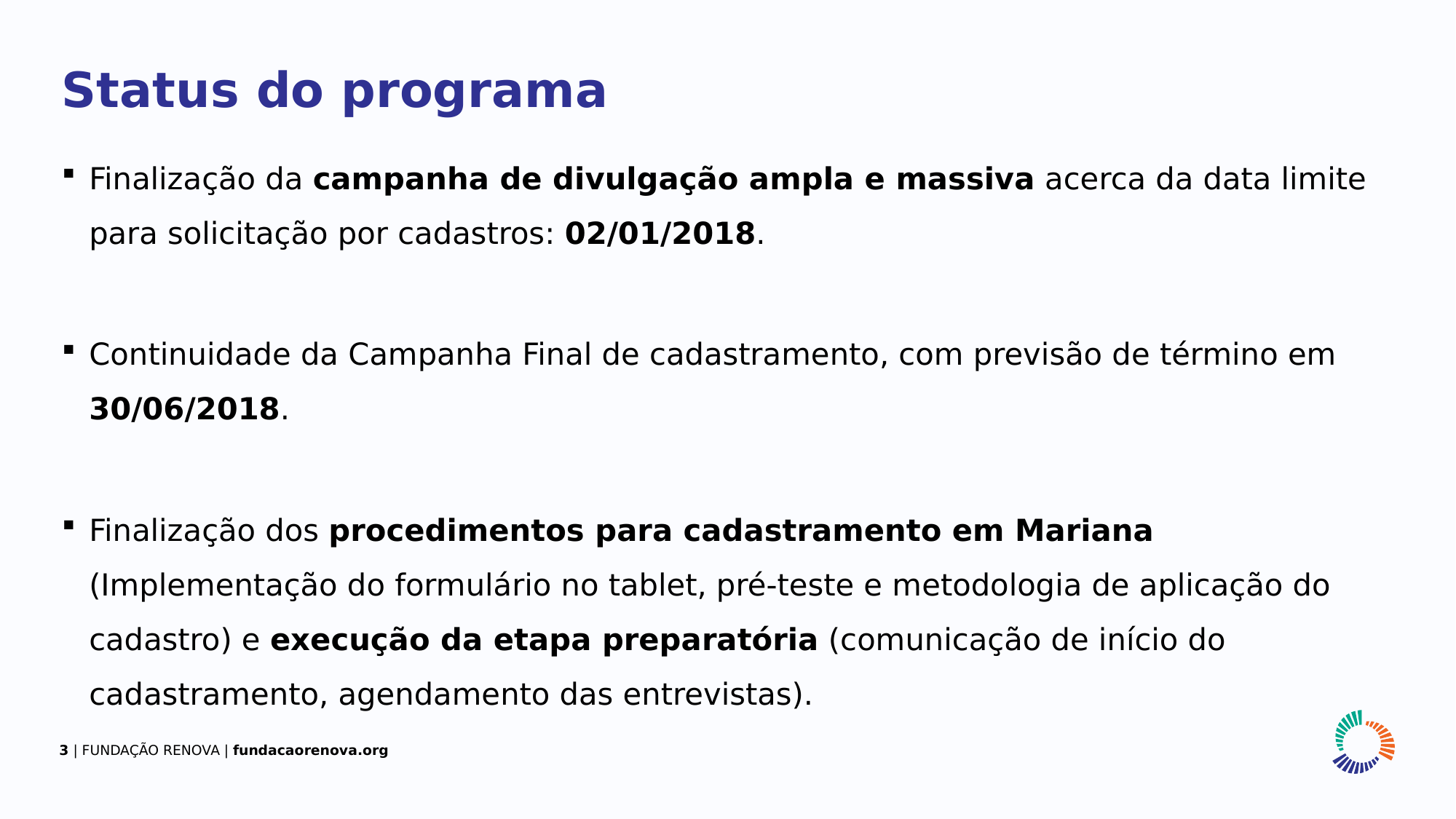

Status do programa
Finalização da campanha de divulgação ampla e massiva acerca da data limite para solicitação por cadastros: 02/01/2018.

Continuidade da Campanha Final de cadastramento, com previsão de término em 30/06/2018.

Finalização dos procedimentos para cadastramento em Mariana (Implementação do formulário no tablet, pré-teste e metodologia de aplicação do cadastro) e execução da etapa preparatória (comunicação de início do cadastramento, agendamento das entrevistas).